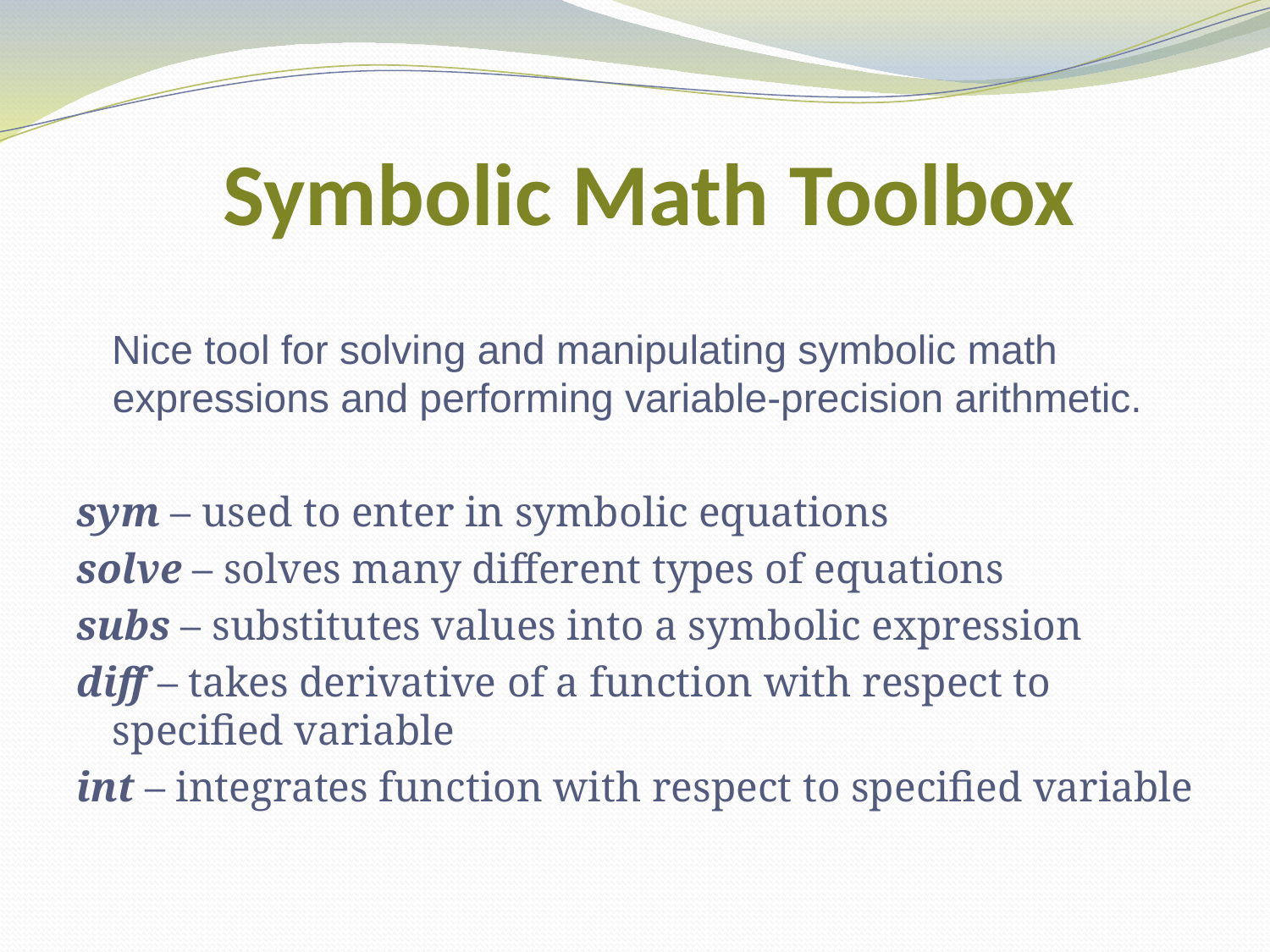

# Symbolic Math Toolbox
             Nice tool for solving and manipulating symbolic math expressions and performing variable-precision arithmetic.

sym – used to enter in symbolic equations
solve – solves many different types of equations
subs – substitutes values into a symbolic expression
diff – takes derivative of a function with respect to  specified variable
int – integrates function with respect to specified variable